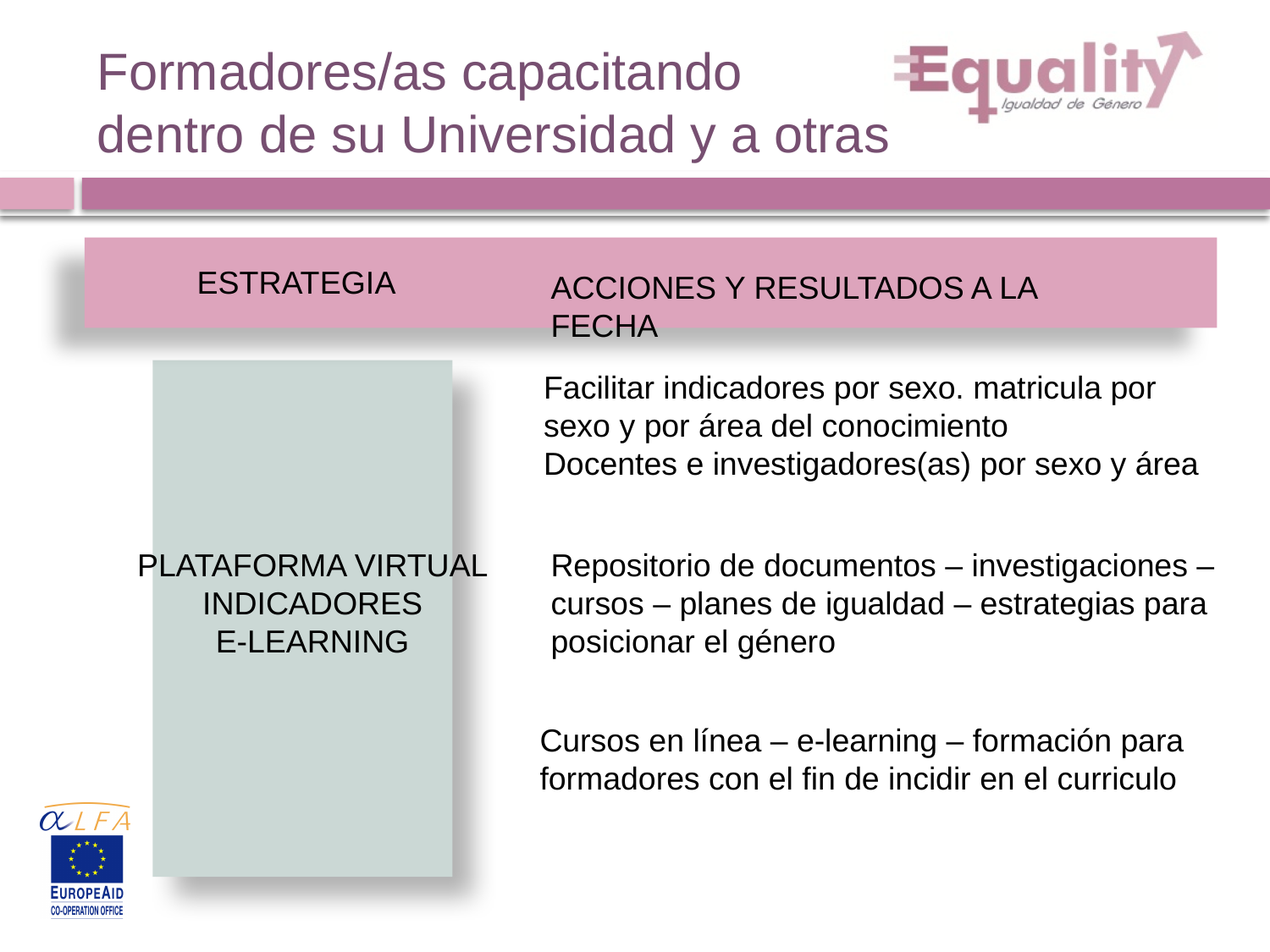

# Formadores/as capacitando dentro de su Universidad y a otras

ESTRATEGIA
ACCIONES Y RESULTADOS A LA FECHA

Facilitar indicadores por sexo. matricula por sexo y por área del conocimiento
Docentes e investigadores(as) por sexo y área

PLATAFORMA VIRTUAL
INDICADORES
E-LEARNING
Repositorio de documentos – investigaciones – cursos – planes de igualdad – estrategias para posicionar el género
Cursos en línea – e-learning – formación para formadores con el fin de incidir en el curriculo